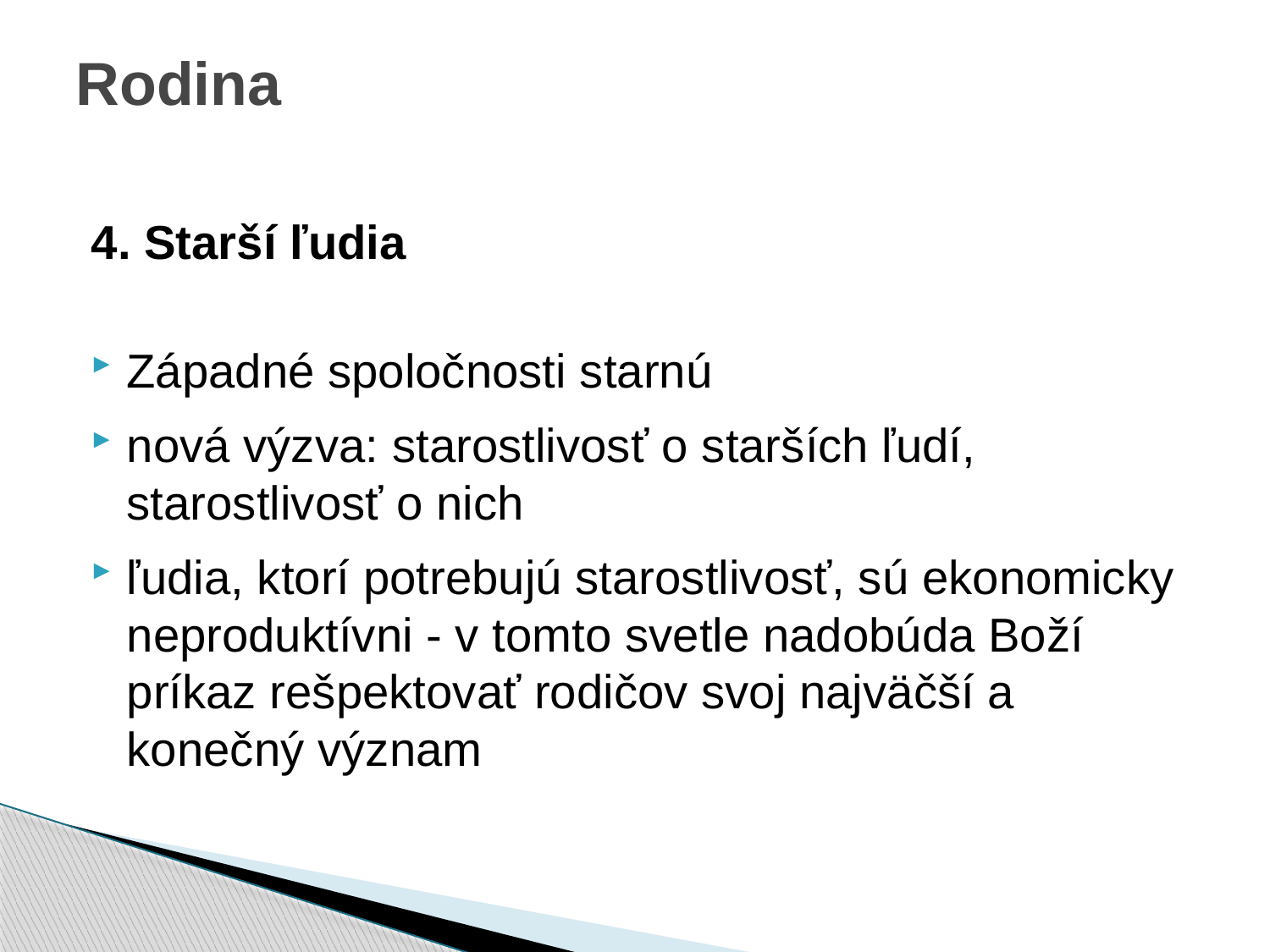

# Rodina
4. Starší ľudia

Západné spoločnosti starnú
nová výzva: starostlivosť o starších ľudí, starostlivosť o nich
ľudia, ktorí potrebujú starostlivosť, sú ekonomicky neproduktívni - v tomto svetle nadobúda Boží príkaz rešpektovať rodičov svoj najväčší a konečný význam